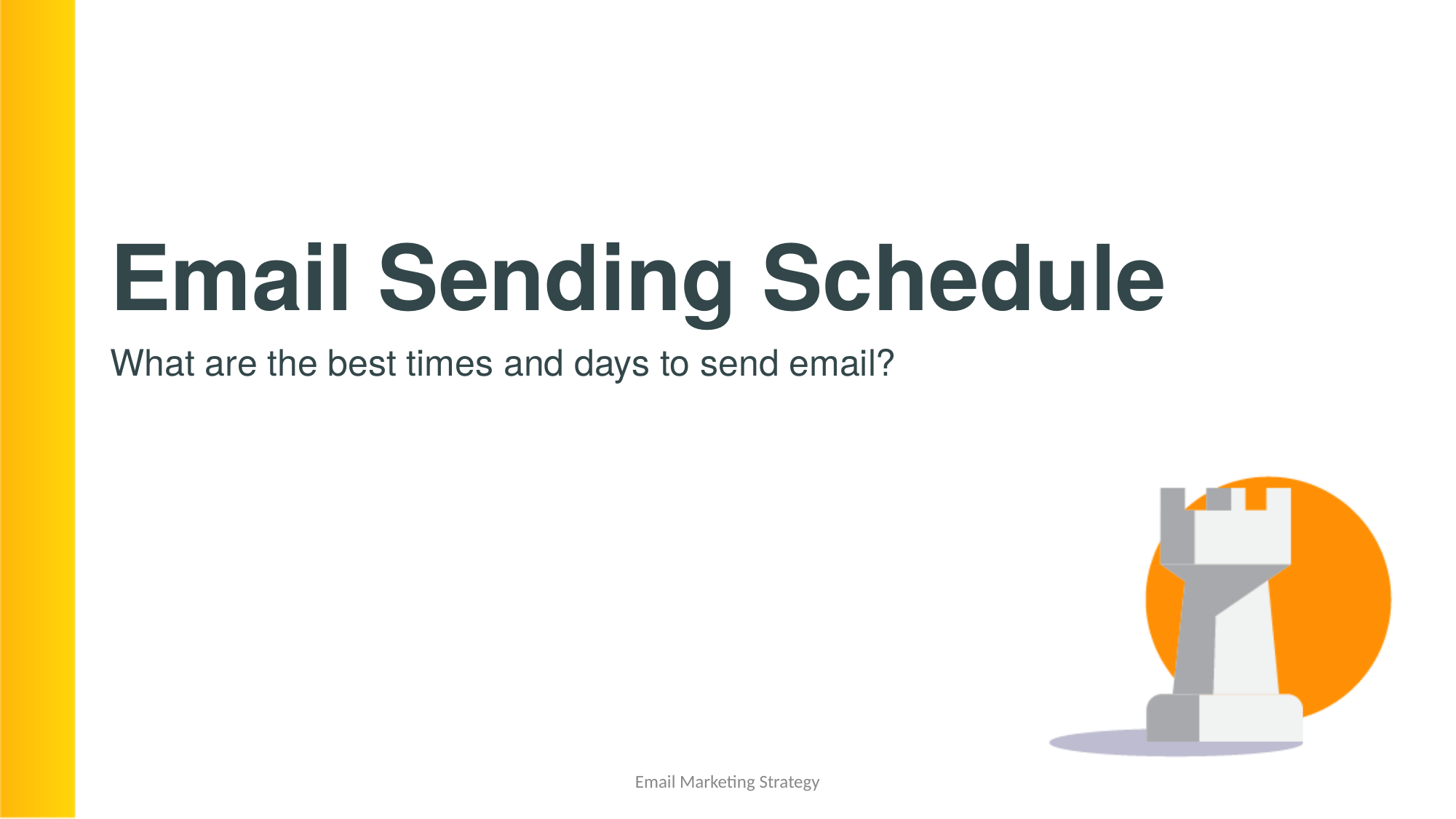

# Email Sending Schedule
What are the best times and days to send email?
Email Marketing Strategy